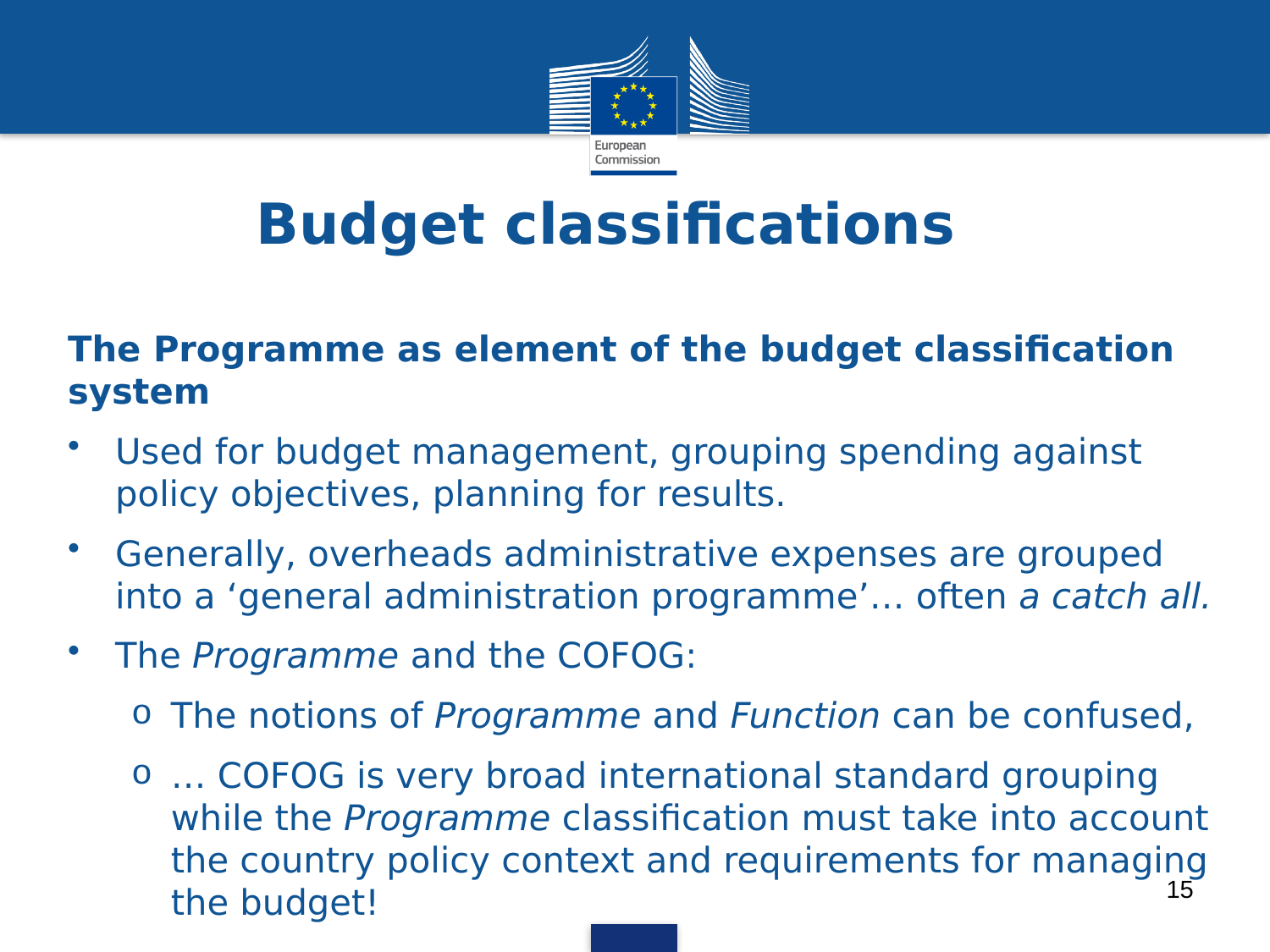

Budget classifications
The Programme as element of the budget classification system
Used for budget management, grouping spending against policy objectives, planning for results.
Generally, overheads administrative expenses are grouped into a ‘general administration programme’… often a catch all.
The Programme and the COFOG:
The notions of Programme and Function can be confused,
… COFOG is very broad international standard grouping while the Programme classification must take into account the country policy context and requirements for managing the budget!

15